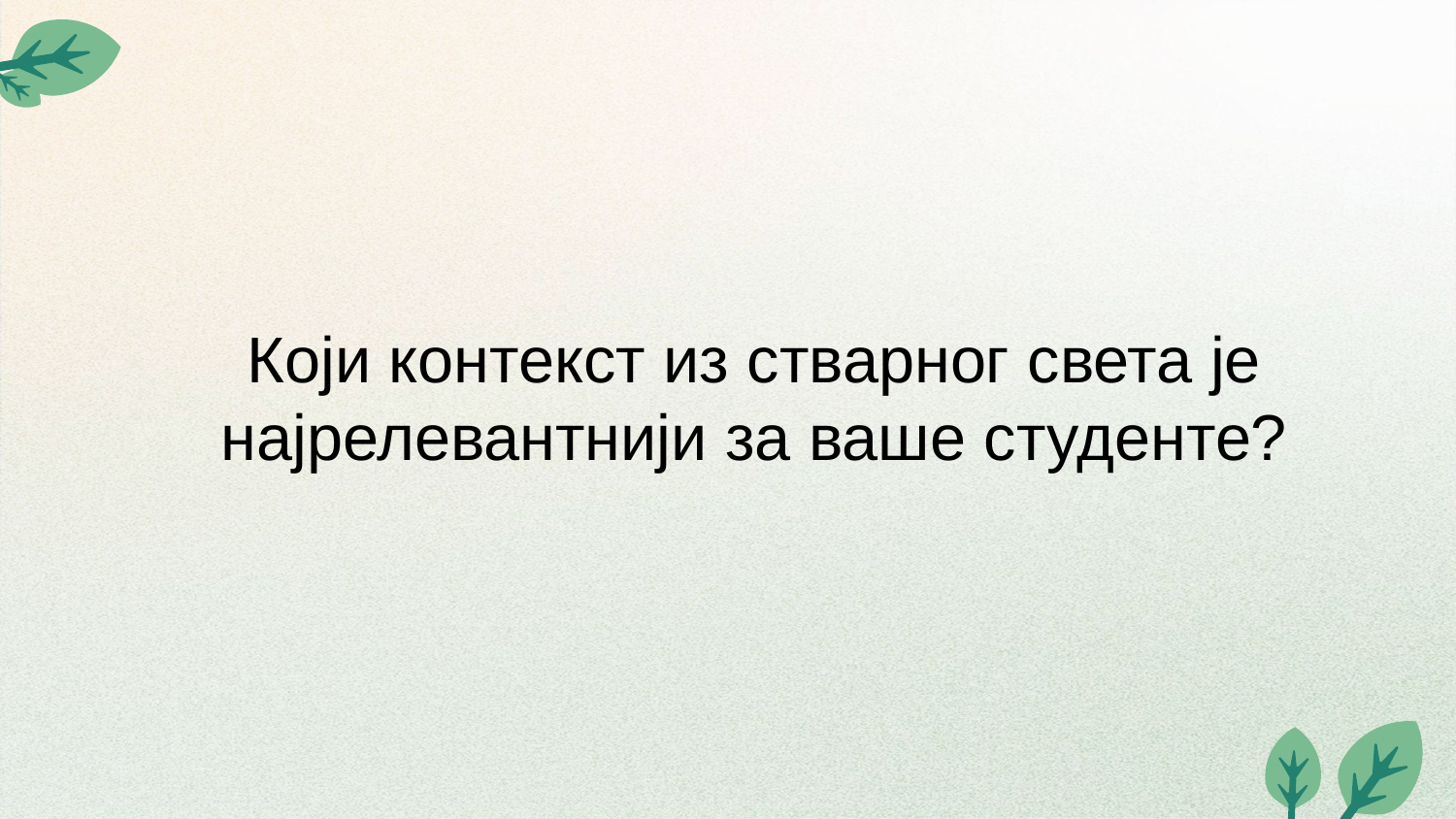

Који контекст из стварног света је најрелевантнији за ваше студенте?